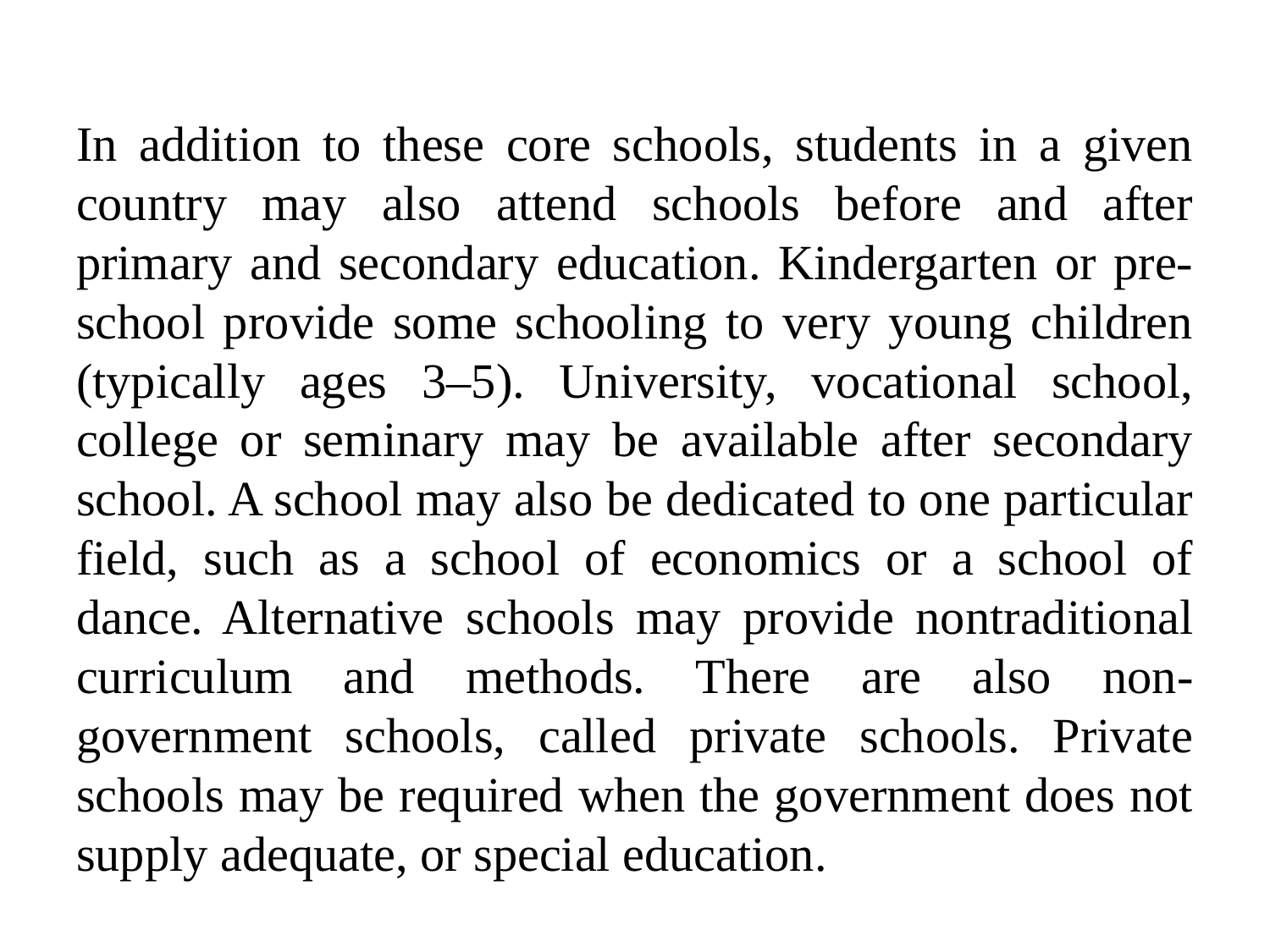

In addition to these core schools, students in a given country may also attend schools before and after primary and secondary education. Kindergarten or pre-school provide some schooling to very young children (typically ages 3–5). University, vocational school, college or seminary may be available after secondary school. A school may also be dedicated to one particular field, such as a school of economics or a school of dance. Alternative schools may provide nontraditional curriculum and methods. There are also non-government schools, called private schools. Private schools may be required when the government does not supply adequate, or special education.